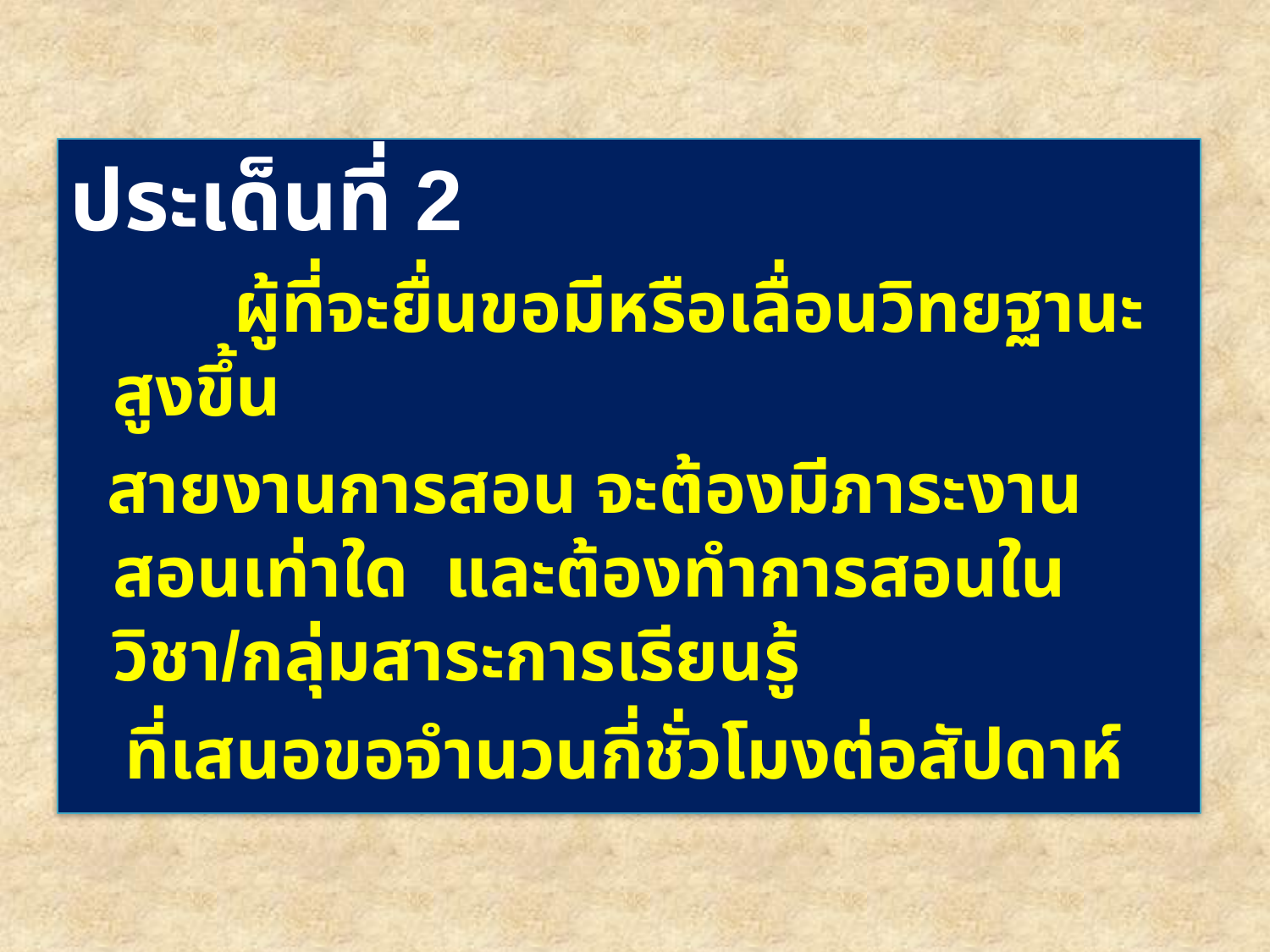

ประเด็นที่ 2
         ผู้ที่จะยื่นขอมีหรือเลื่อนวิทยฐานะสูงขึ้น
  สายงานการสอน จะต้องมีภาระงานสอนเท่าใด  และต้องทำการสอนในวิชา/กลุ่มสาระการเรียนรู้
   ที่เสนอขอจำนวนกี่ชั่วโมงต่อสัปดาห์